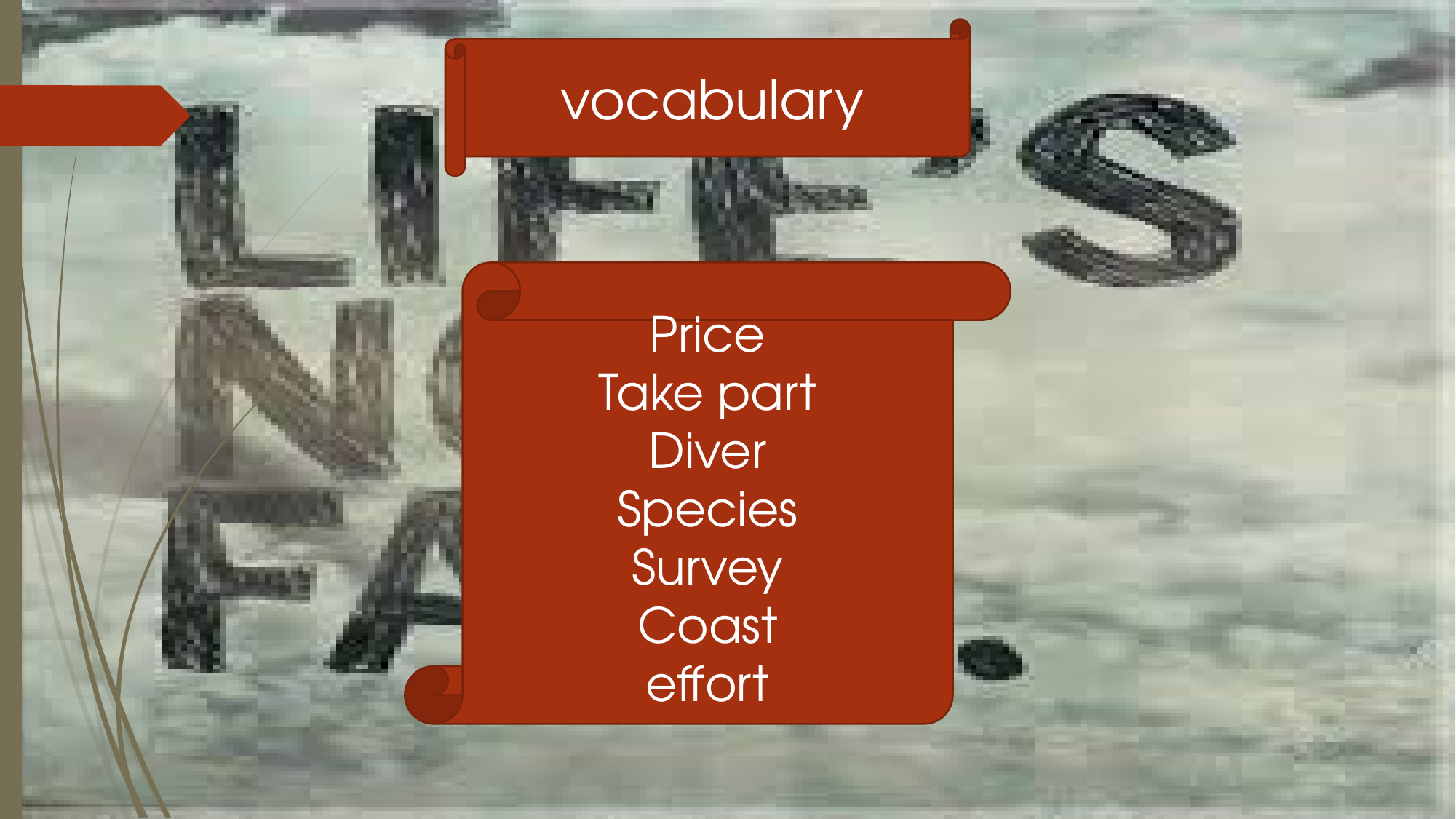

vocabulary
Price
Take part
Diver
Species
Survey
Coast
effort